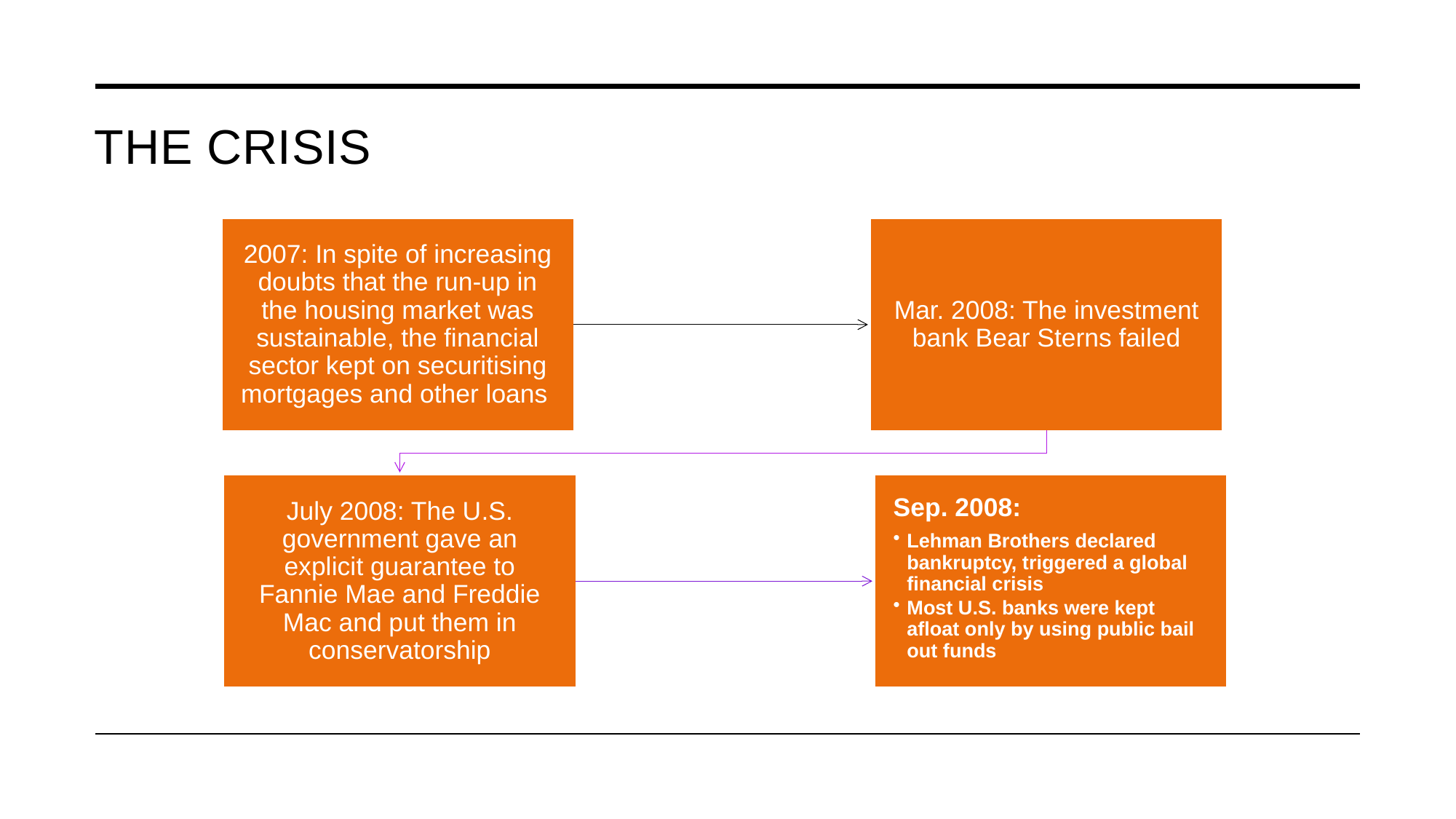

# THE CRISIS

2007: In spite of increasing doubts that the run-up in the housing market was sustainable, the financial sector kept on securitising mortgages and other loans

Mar. 2008: The investment bank Bear Sterns failed

July 2008: The U.S. government gave an explicit guarantee to Fannie Mae and Freddie Mac and put them in conservatorship
Sep. 2008:
Lehman Brothers declared bankruptcy, triggered a global financial crisis
Most U.S. banks were kept afloat only by using public bail out funds